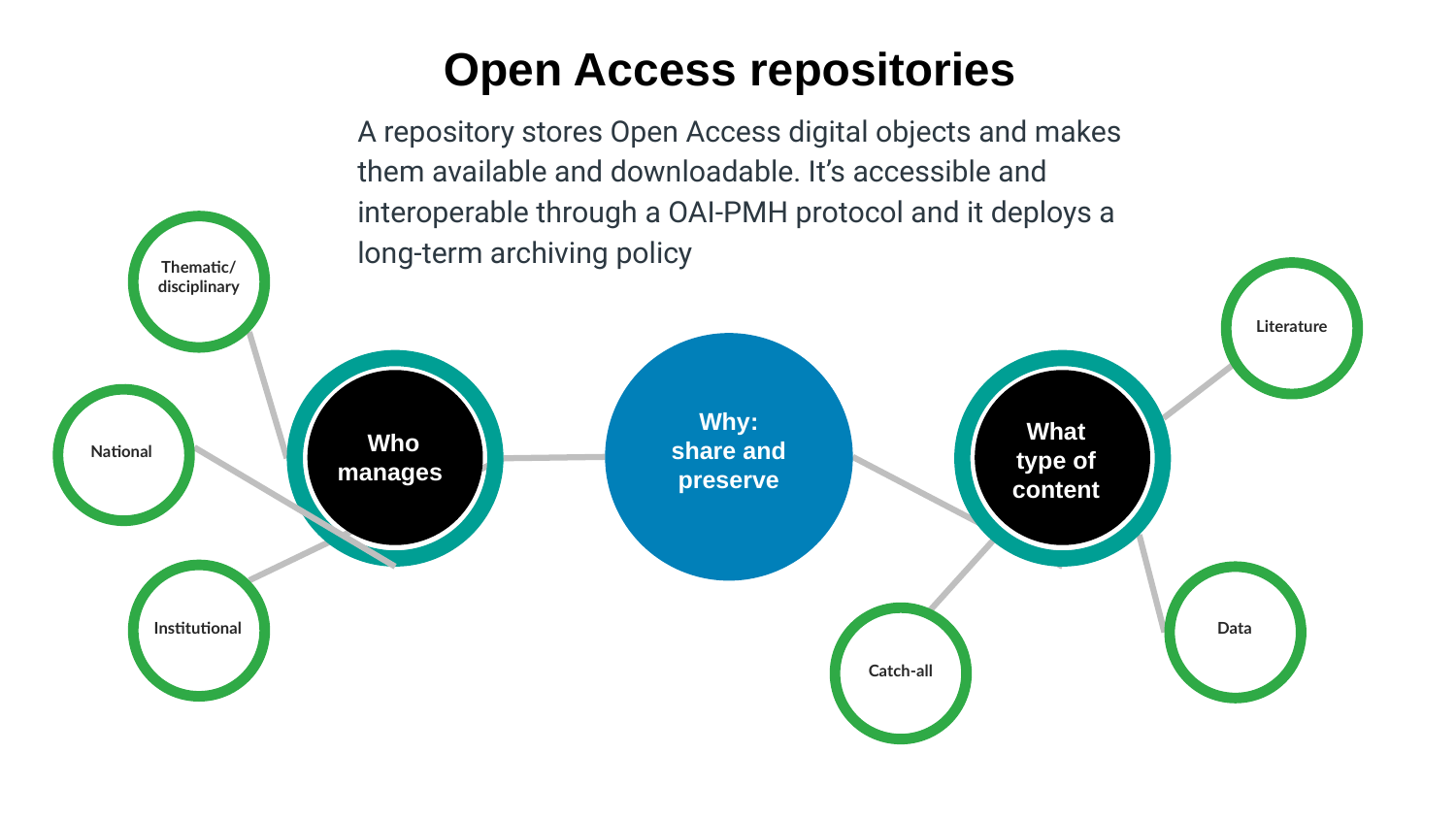

Open Access repositories
A repository stores Open Access digital objects and makes them available and downloadable. It’s accessible and interoperable through a OAI-PMH protocol and it deploys a long-term archiving policy

Thematic/
disciplinary

Literature

Why:
share and
preserve
What type of content
Who
manages
National

Institutional
Data
Catch-all